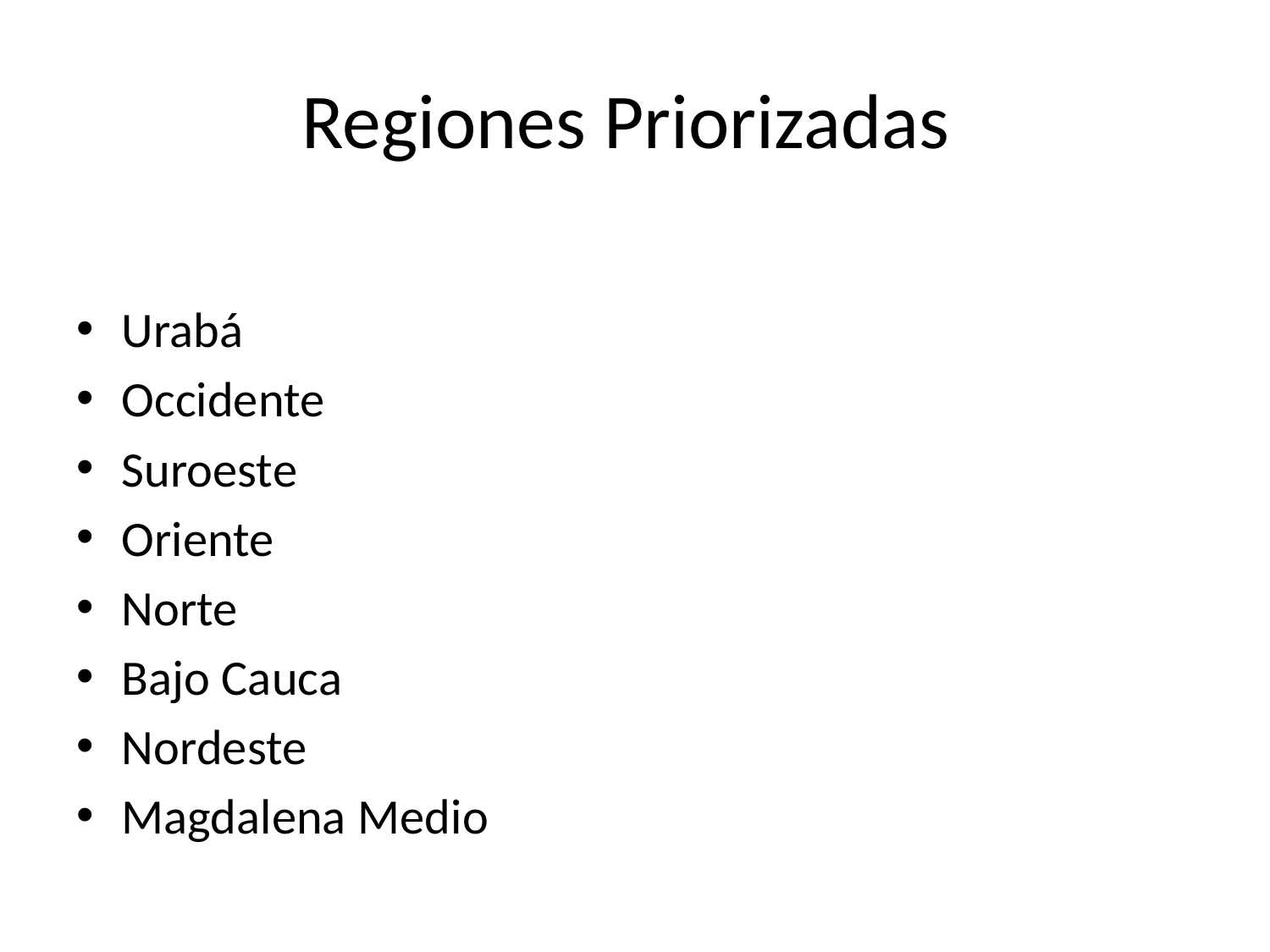

# Regiones Priorizadas

Urabá
Occidente
Suroeste
Oriente
Norte
Bajo Cauca
Nordeste
Magdalena Medio